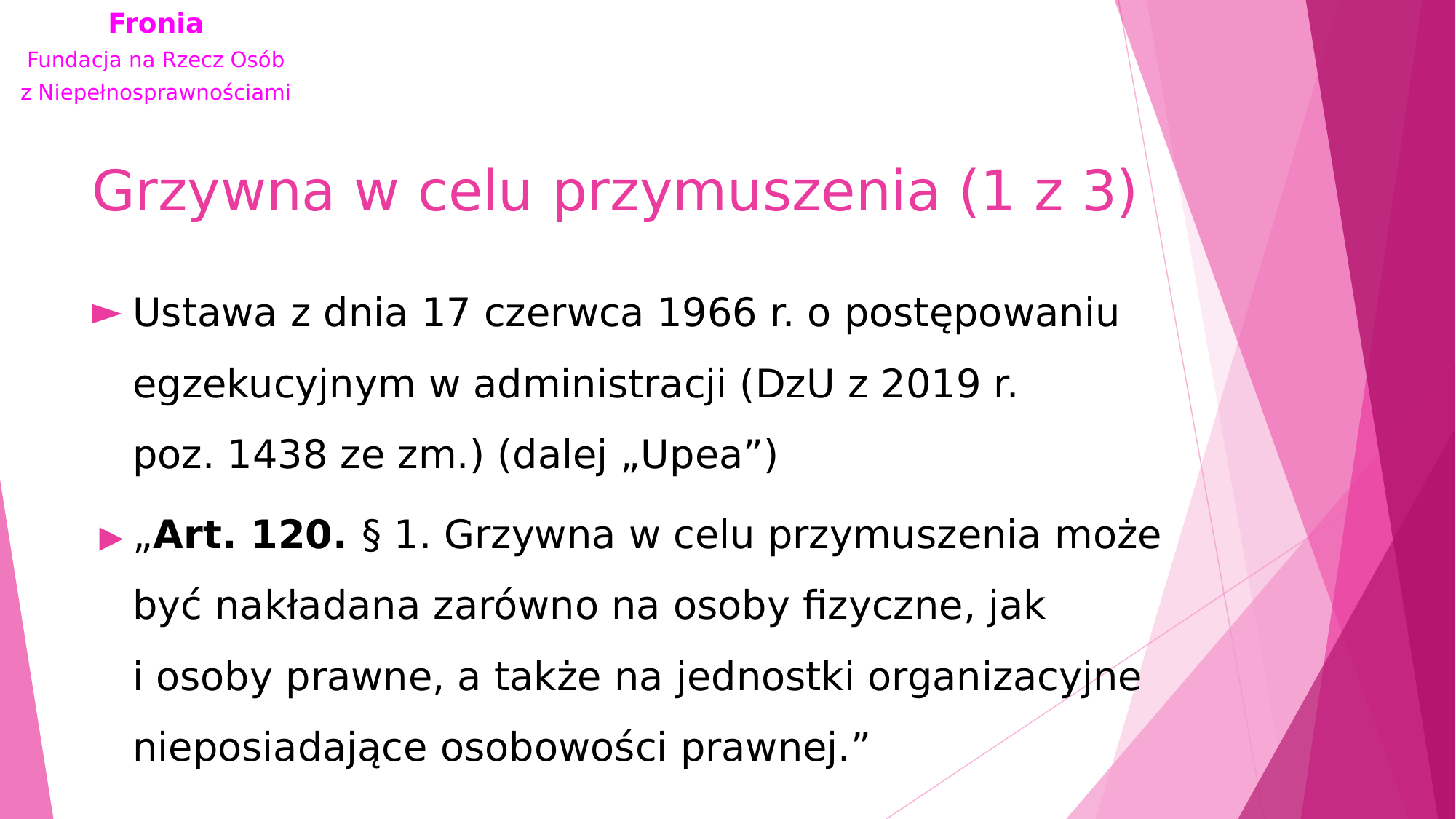

# Grzywna w celu przymuszenia (1 z 3)
Ustawa z dnia 17 czerwca 1966 r. o postępowaniu egzekucyjnym w administracji (DzU z 2019 r. poz. 1438 ze zm.) (dalej „Upea”)
„Art. 120. § 1. Grzywna w celu przymuszenia może być nakładana zarówno na osoby fizyczne, jak i osoby prawne, a także na jednostki organizacyjne nieposiadające osobowości prawnej.”